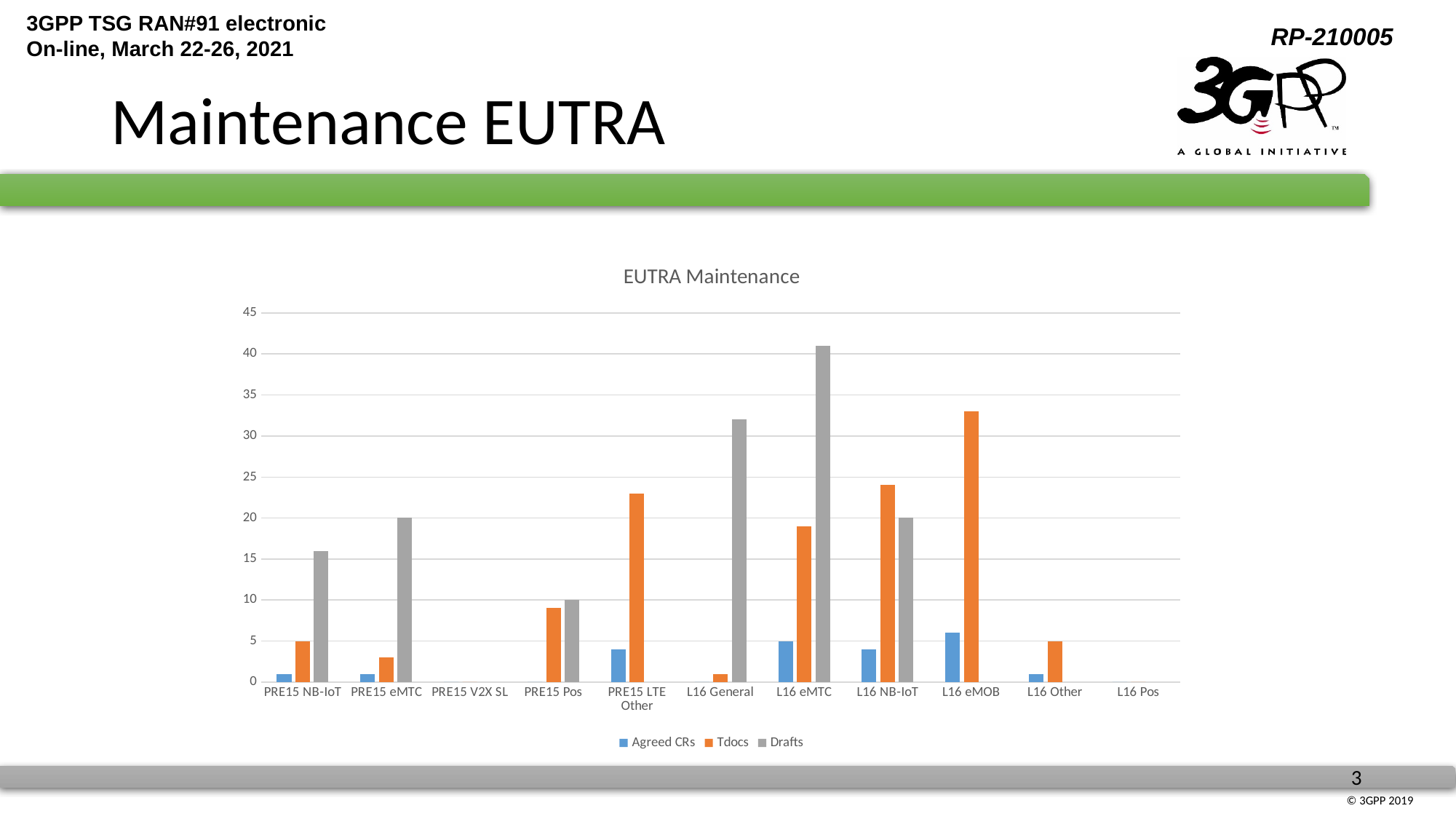

# Maintenance EUTRA

### Chart: EUTRA Maintenance

| Category | Agreed CRs | Tdocs | Drafts |
|---|---|---|---|
| PRE15 NB-IoT | 1.0 | 5.0 | 16.0 |
| PRE15 eMTC | 1.0 | 3.0 | 20.0 |
| PRE15 V2X SL | 0.0 | 0.0 | None |
| PRE15 Pos | 0.0 | 9.0 | 10.0 |
| PRE15 LTE Other | 4.0 | 23.0 | None |
| L16 General | 0.0 | 1.0 | 32.0 |
| L16 eMTC | 5.0 | 19.0 | 41.0 |
| L16 NB-IoT | 4.0 | 24.0 | 20.0 |
| L16 eMOB | 6.0 | 33.0 | None |
| L16 Other | 1.0 | 5.0 | None |
| L16 Pos | 0.0 | 0.0 | None |